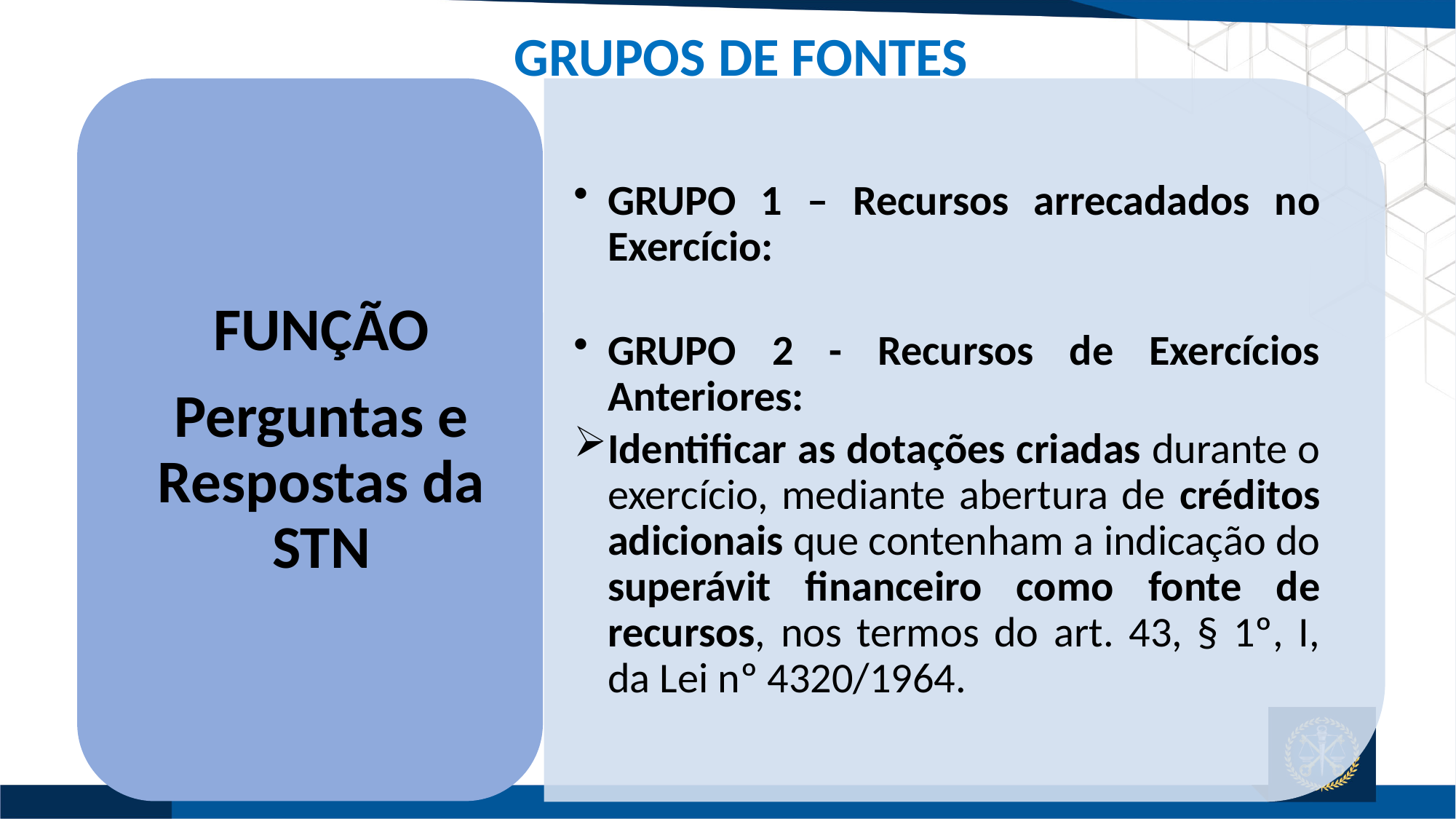

GRUPOS DE FONTES
GRUPO 1 – Recursos arrecadados no Exercício:

GRUPO 2 - Recursos de Exercícios Anteriores:
Identificar as dotações criadas durante o exercício, mediante abertura de créditos adicionais que contenham a indicação do superávit financeiro como fonte de recursos, nos termos do art. 43, § 1º, I, da Lei nº 4320/1964.
FUNÇÃO
Perguntas e Respostas da STN